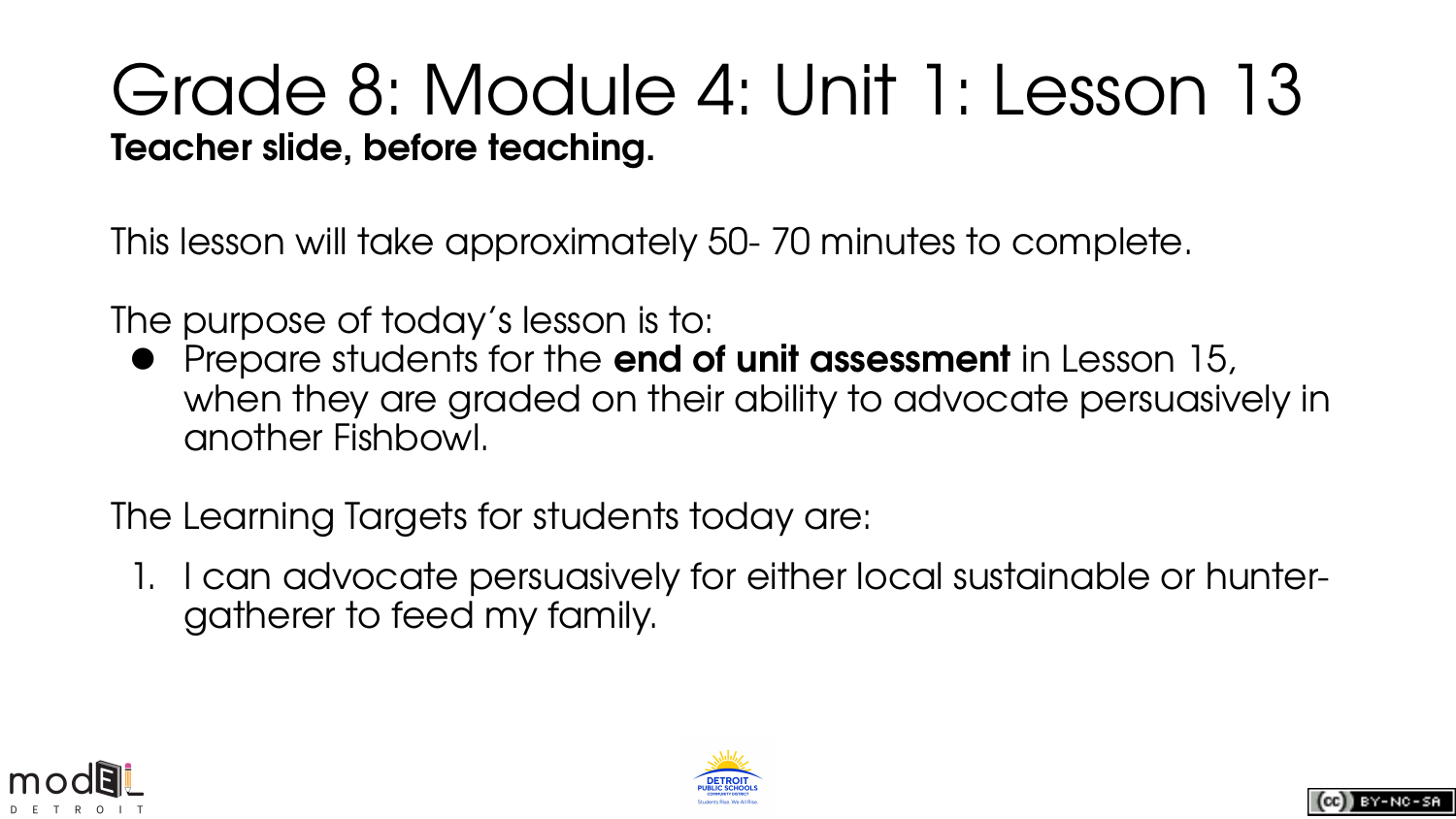

# Grade 8: Module 4: Unit 1: Lesson 13
Teacher slide, before teaching.

This lesson will take approximately 50- 70 minutes to complete.

The purpose of today’s lesson is to:
Prepare students for the end of unit assessment in Lesson 15, when they are graded on their ability to advocate persuasively in another Fishbowl.
The Learning Targets for students today are:
I can advocate persuasively for either local sustainable or hunter-gatherer to feed my family.